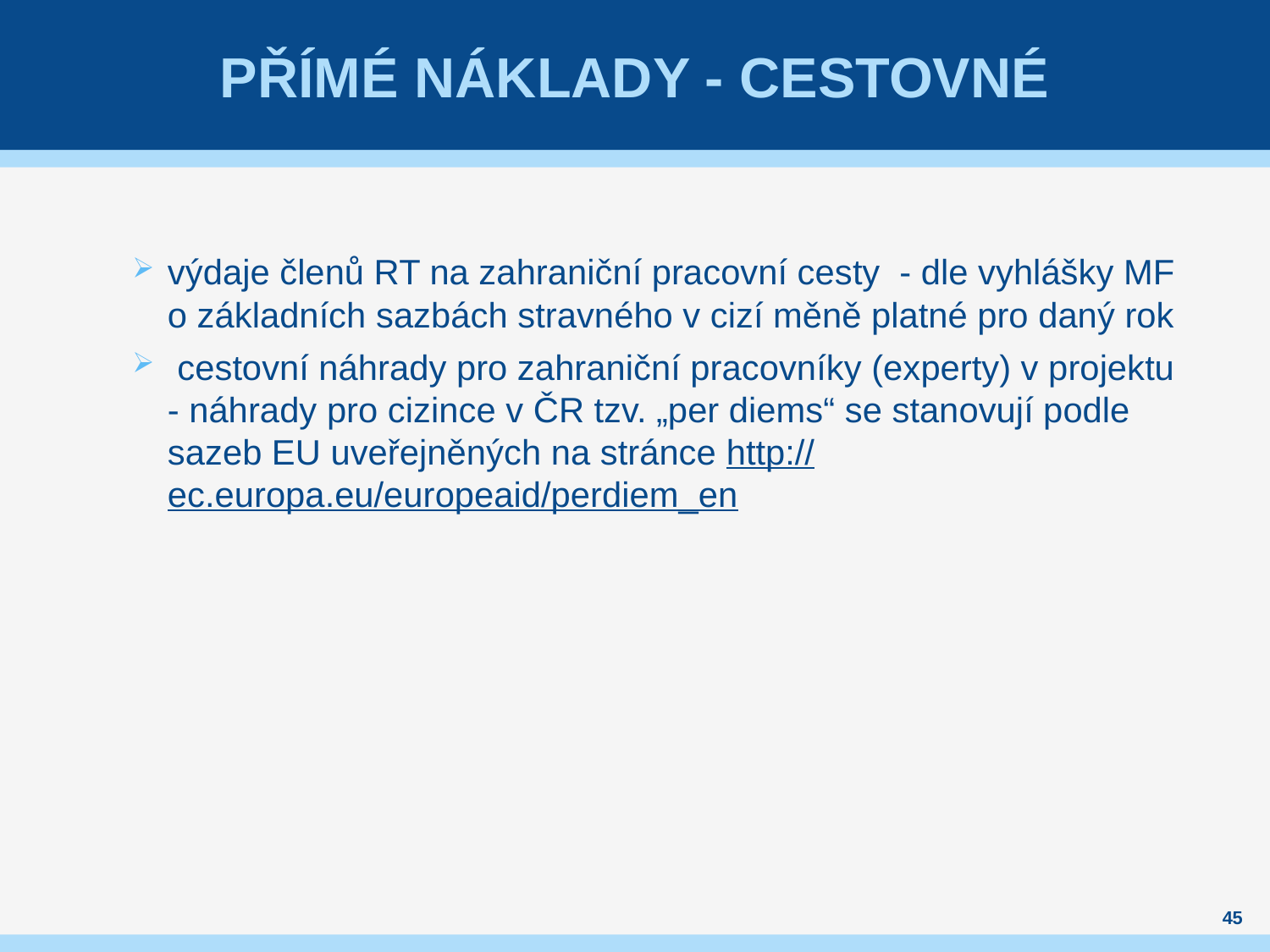

# Přímé náklady - Cestovné
výdaje členů RT na zahraniční pracovní cesty  - dle vyhlášky MF o základních sazbách stravného v cizí měně platné pro daný rok
 cestovní náhrady pro zahraniční pracovníky (experty) v projektu - náhrady pro cizince v ČR tzv. „per diems“ se stanovují podle sazeb EU uveřejněných na stránce http://ec.europa.eu/europeaid/perdiem_en

45